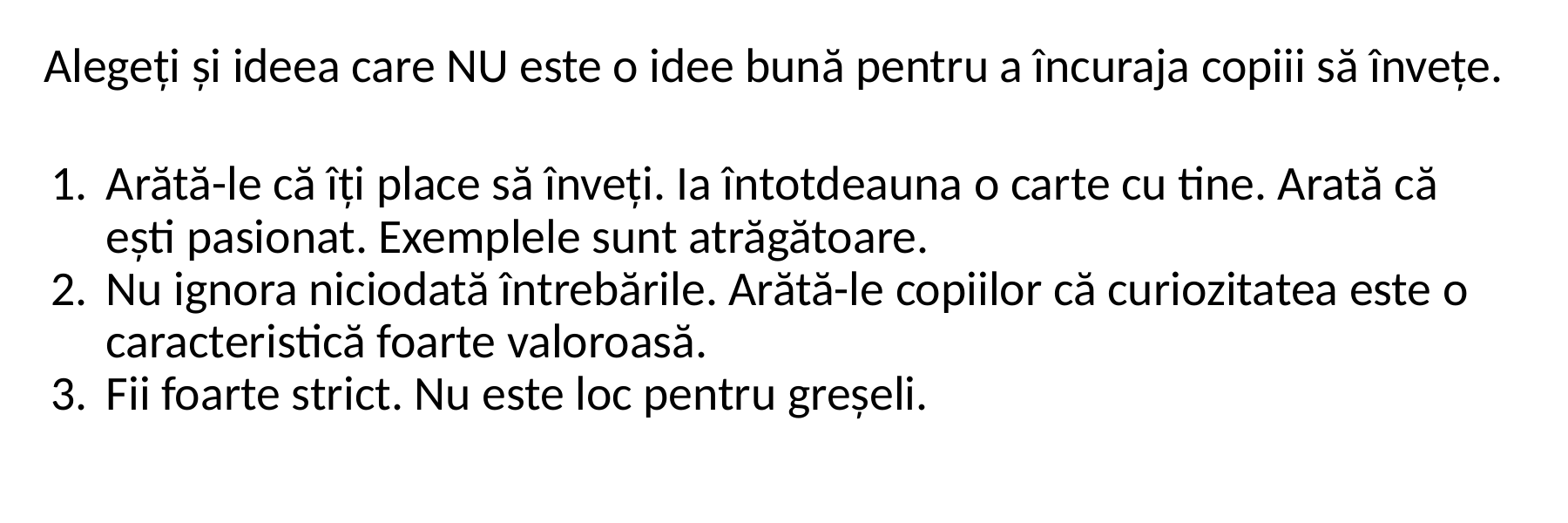

Alegeți și ideea care NU este o idee bună pentru a încuraja copiii să învețe.

Arătă-le că îți place să înveți. Ia întotdeauna o carte cu tine. Arată că ești pasionat. Exemplele sunt atrăgătoare.
Nu ignora niciodată întrebările. Arătă-le copiilor că curiozitatea este o caracteristică foarte valoroasă.
Fii foarte strict. Nu este loc pentru greșeli.